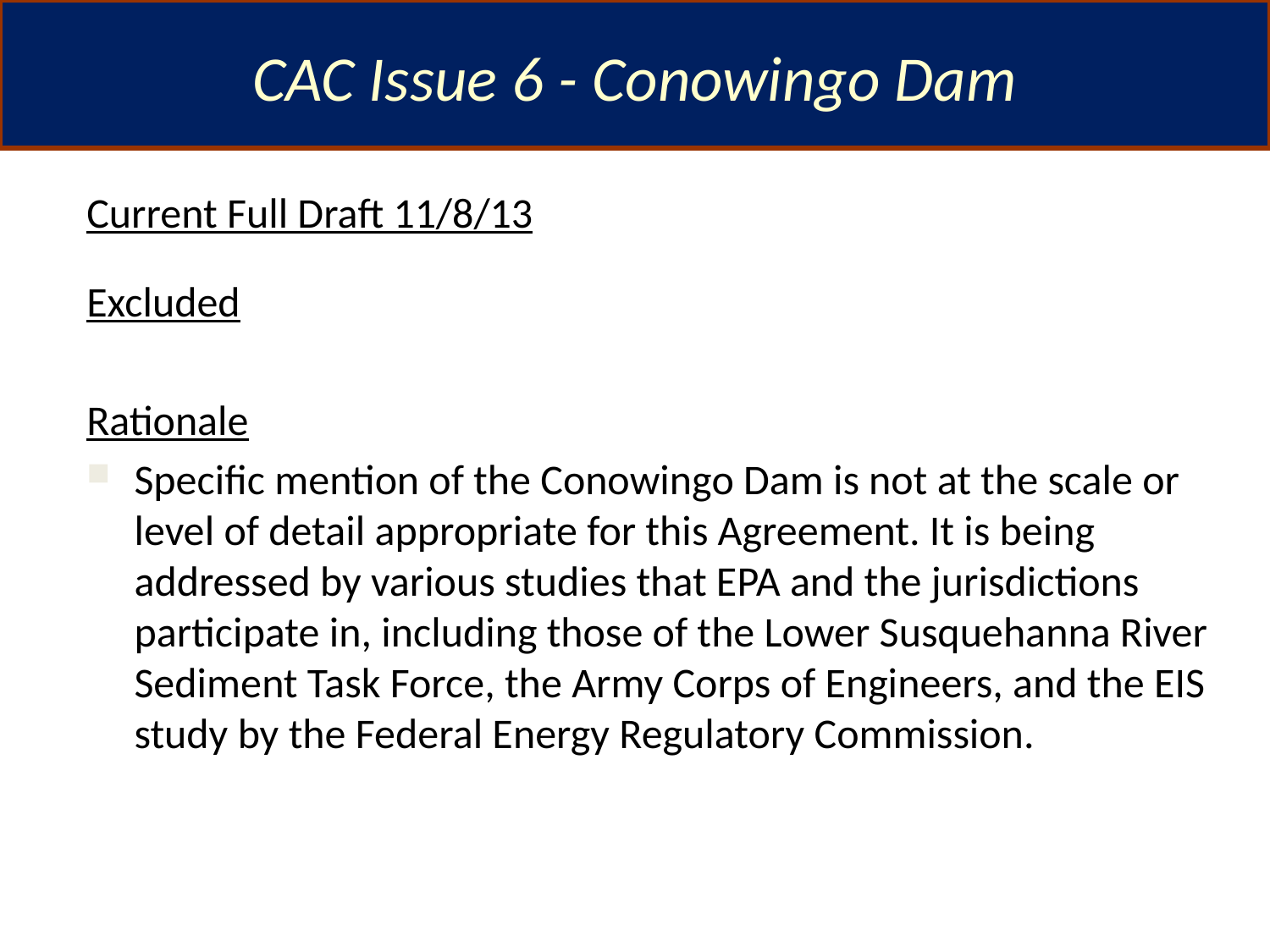

CAC Issue 6 - Conowingo Dam
Current Full Draft 11/8/13

Excluded

Rationale
Specific mention of the Conowingo Dam is not at the scale or level of detail appropriate for this Agreement. It is being addressed by various studies that EPA and the jurisdictions participate in, including those of the Lower Susquehanna River Sediment Task Force, the Army Corps of Engineers, and the EIS study by the Federal Energy Regulatory Commission.